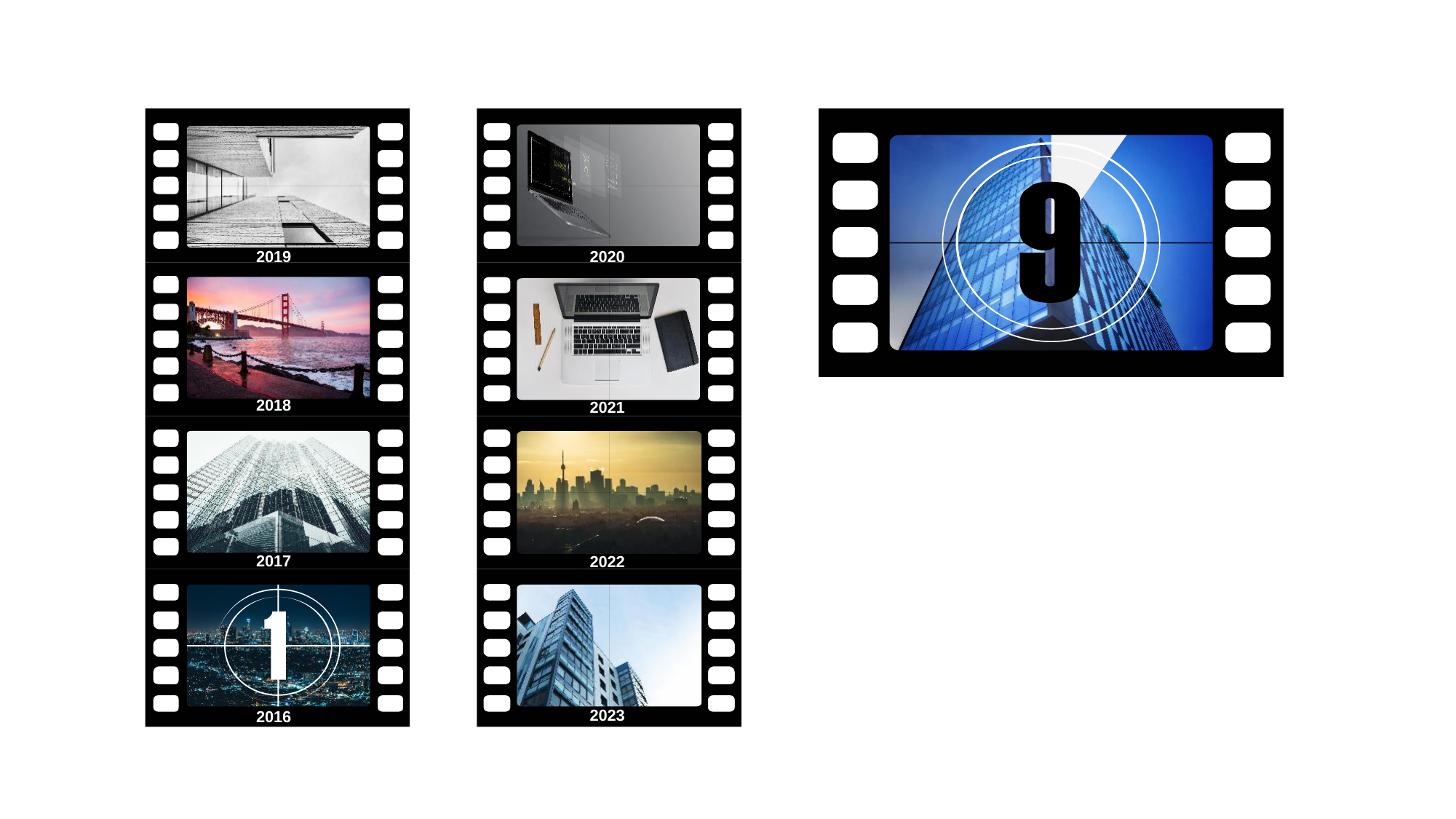

2019
2020

2018
2021

2017
2022

2023
2016